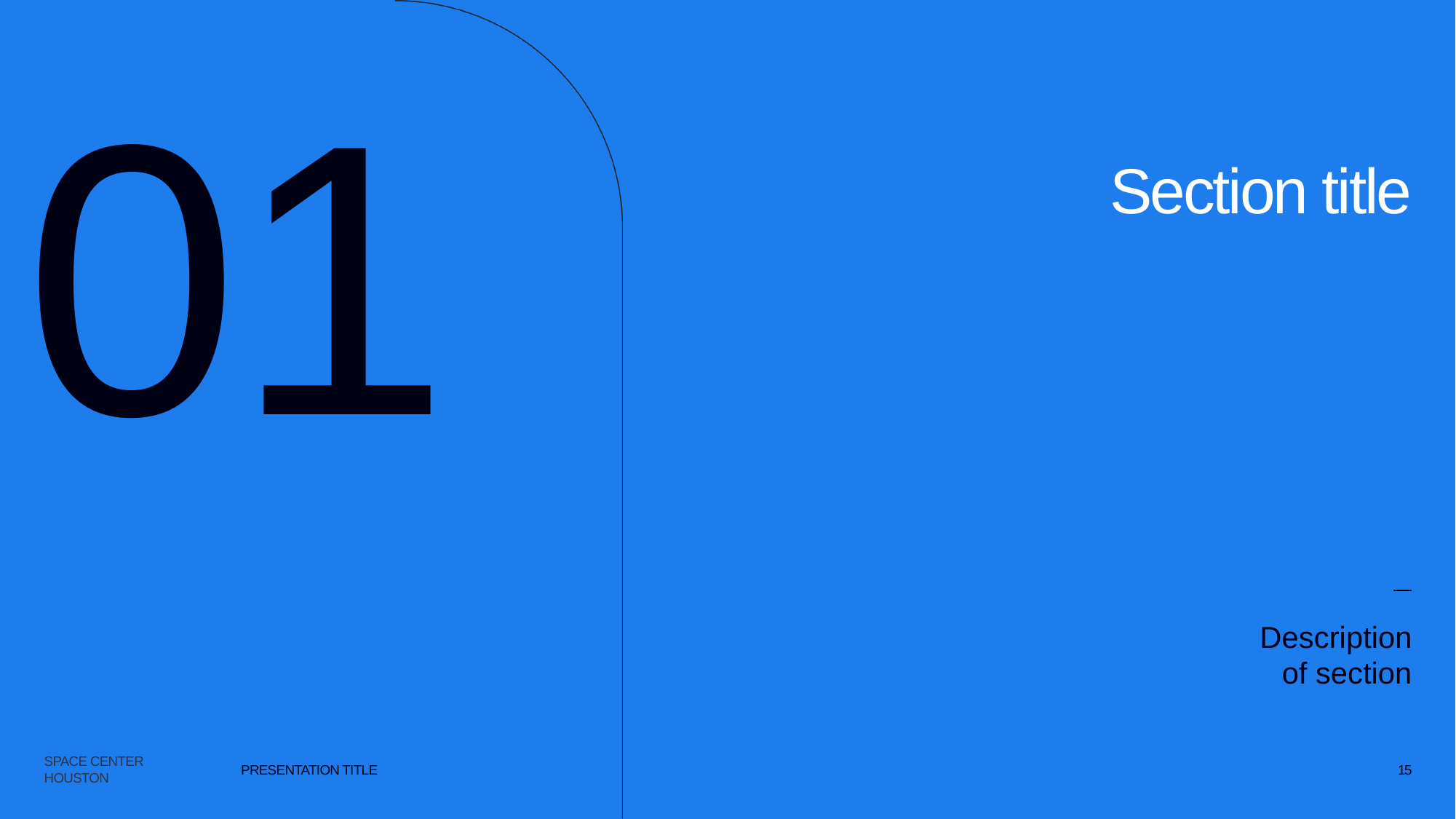

01
# Section title
Description
of section
PRESENTATION TITLE
15